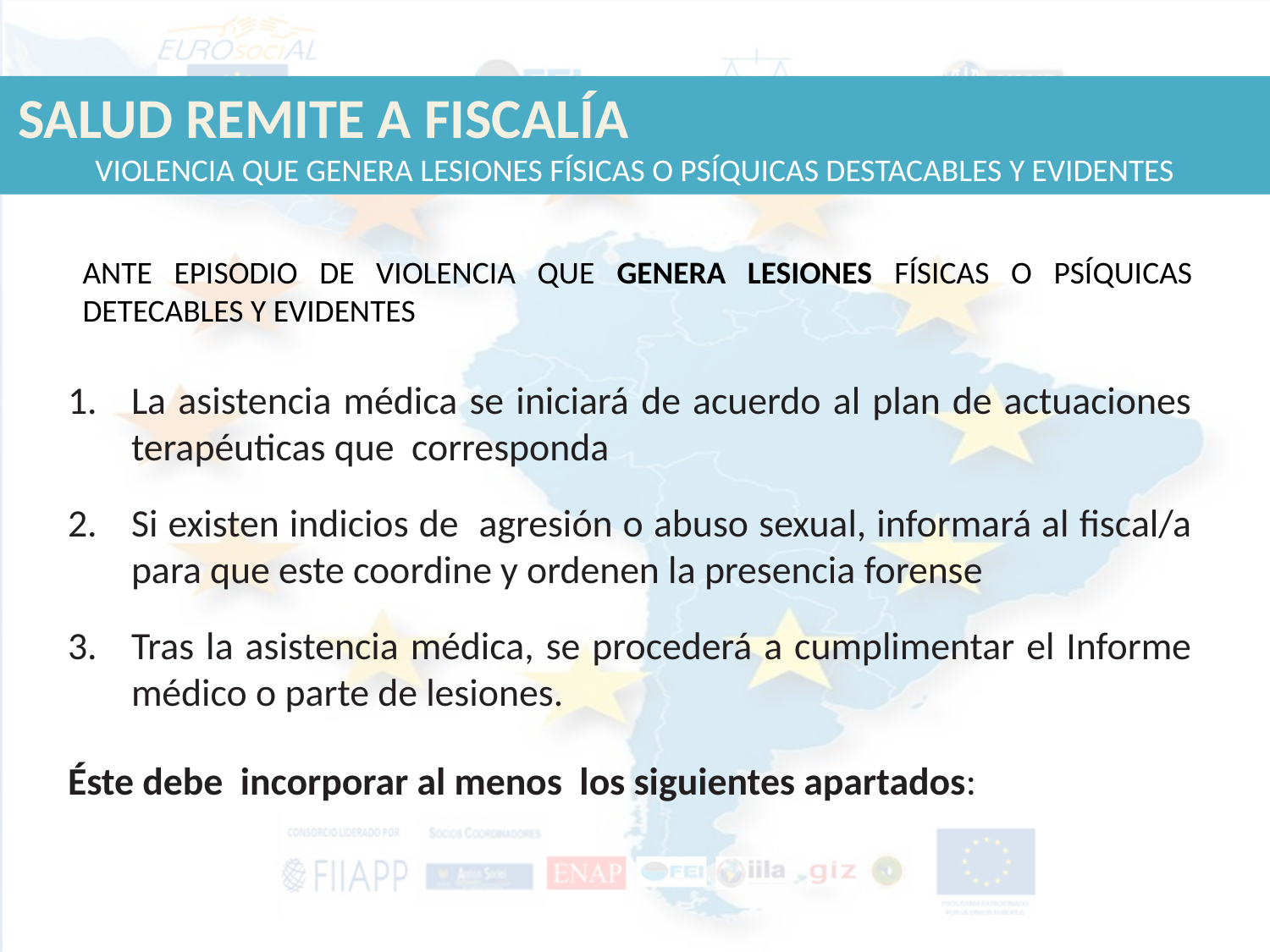

SALUD REMITE A FISCALÍA                                                  VIOLENCIA QUE GENERA LESIONES FÍSICAS O PSÍQUICAS DESTACABLES Y EVIDENTES
ANTE EPISODIO DE VIOLENCIA QUE GENERA LESIONES FÍSICAS O PSÍQUICAS DETECABLES Y EVIDENTES
La asistencia médica se iniciará de acuerdo al plan de actuaciones terapéuticas que  corresponda

Si existen indicios de  agresión o abuso sexual, informará al fiscal/a para que este coordine y ordenen la presencia forense

Tras la asistencia médica, se procederá a cumplimentar el Informe médico o parte de lesiones.

Éste debe  incorporar al menos  los siguientes apartados: